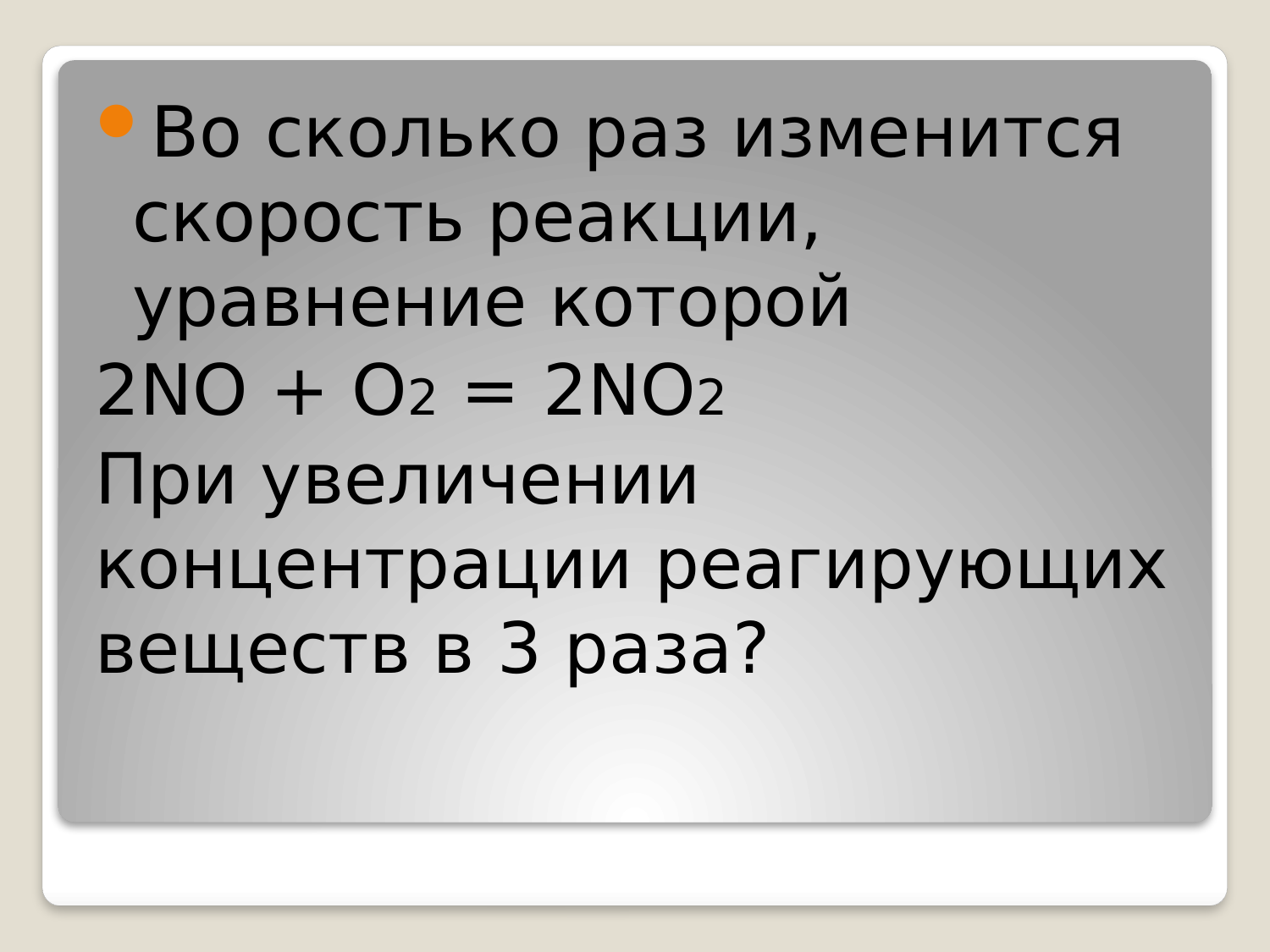

Во сколько раз изменится  скорость реакции, уравнение которой
2NO + O2 = 2NO2
При увеличении концентрации реагирующих веществ в 3 раза?
#